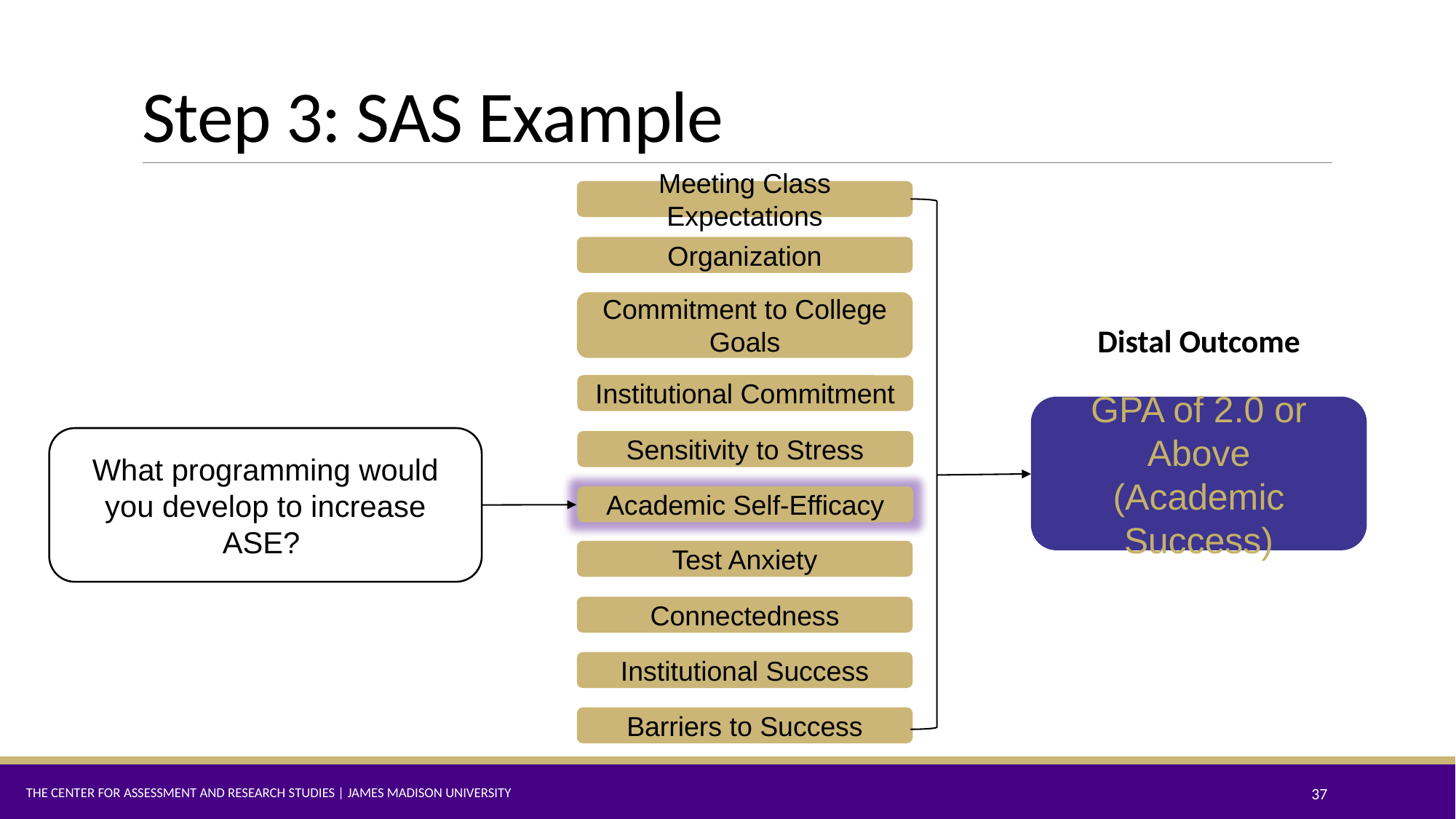

# Step 3: SAS Example
Meeting Class Expectations

Organization
Commitment to College Goals
Distal Outcome
Institutional Commitment
GPA of 2.0 or Above
(Academic Success)
What programming would you develop to increase ASE?
Sensitivity to Stress
Academic Self-Efficacy
Test Anxiety
Connectedness
Institutional Success
Barriers to Success
The Center for Assessment and Research Studies | James Madison University
37